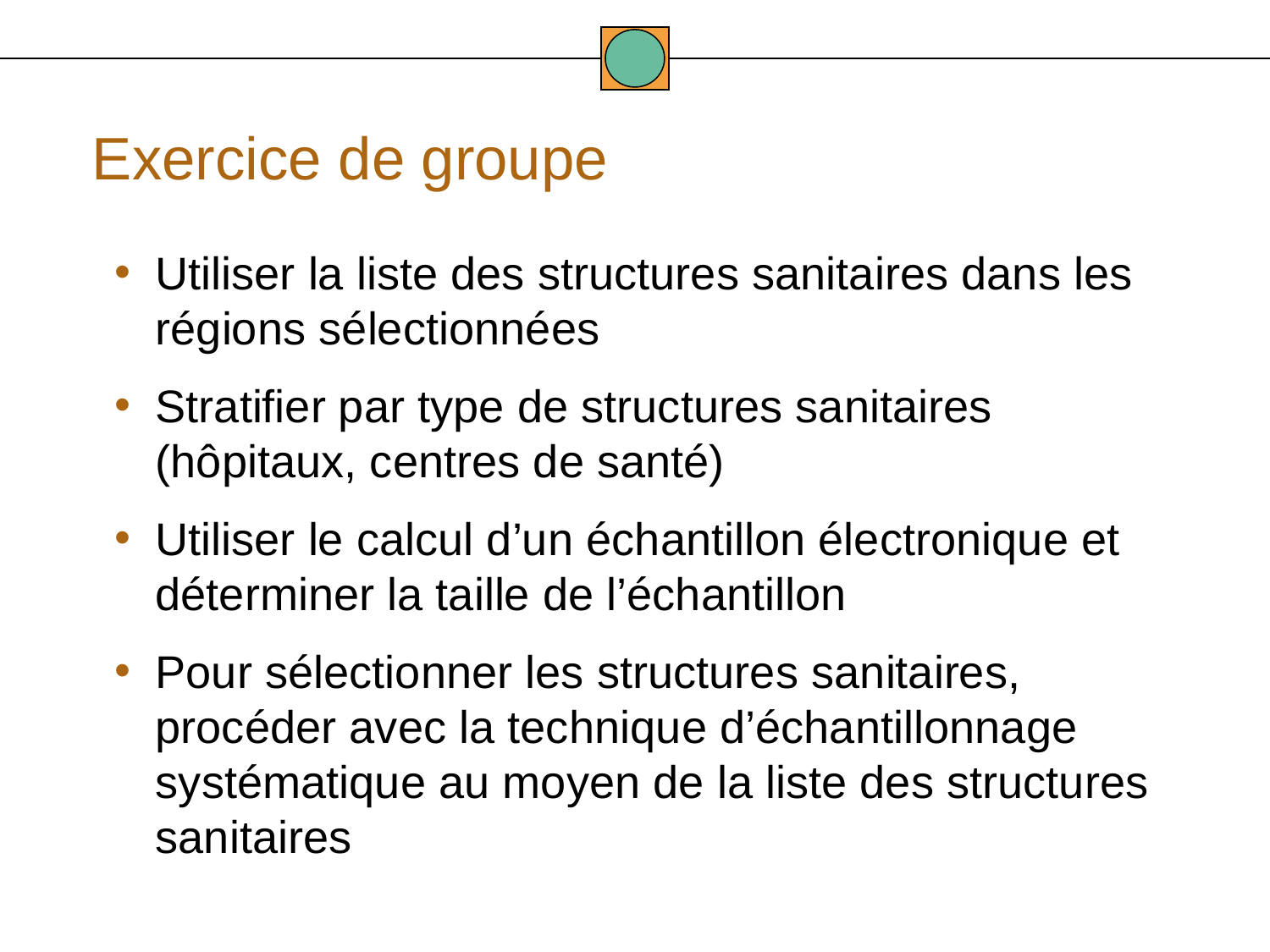

Exercice de groupe
Utiliser la liste des structures sanitaires dans les régions sélectionnées
Stratifier par type de structures sanitaires (hôpitaux, centres de santé)
Utiliser le calcul d’un échantillon électronique et déterminer la taille de l’échantillon
Pour sélectionner les structures sanitaires, procéder avec la technique d’échantillonnage systématique au moyen de la liste des structures sanitaires